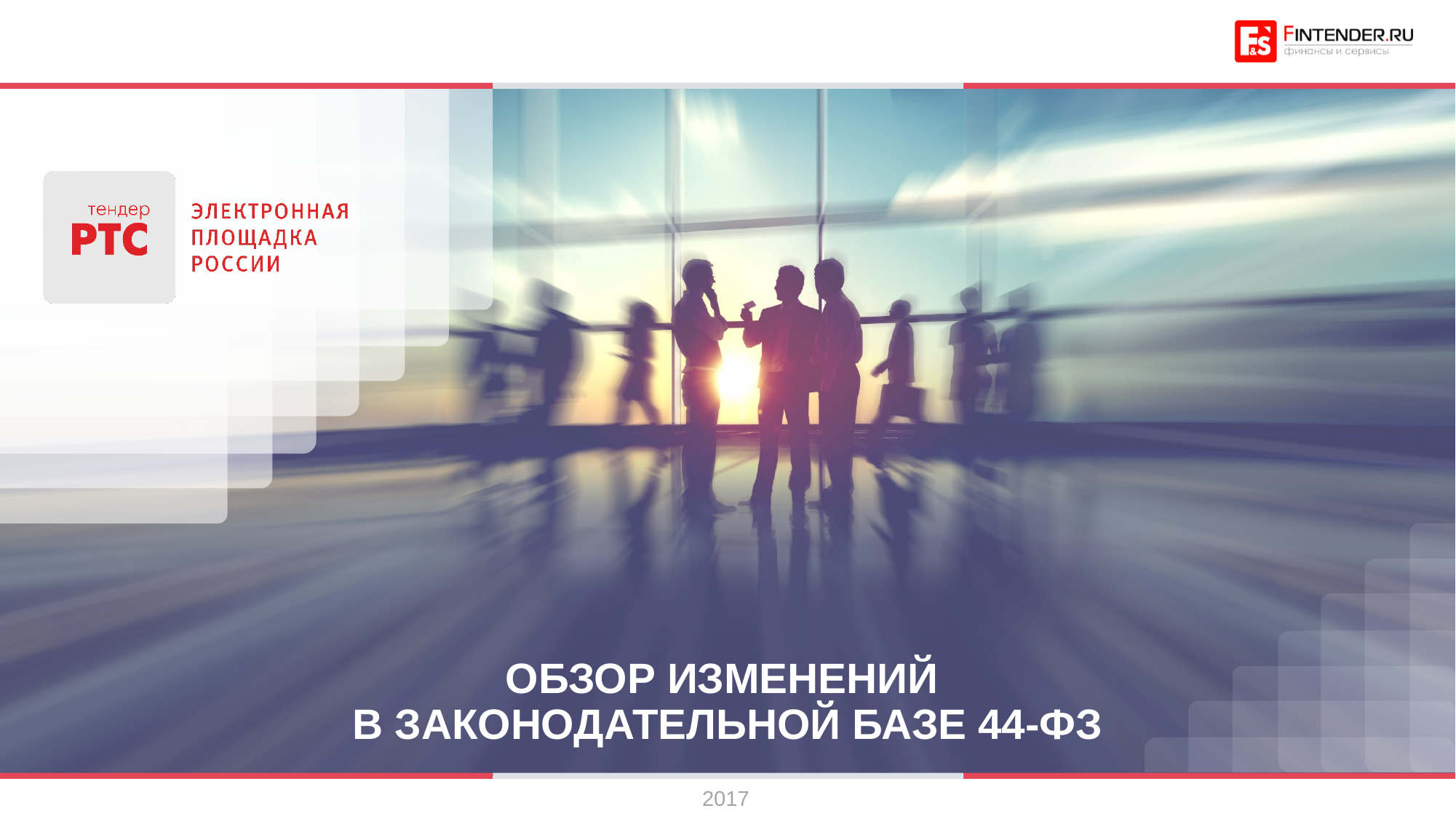

# ОБЗОР изменений в законодательной базе 44-ФЗ